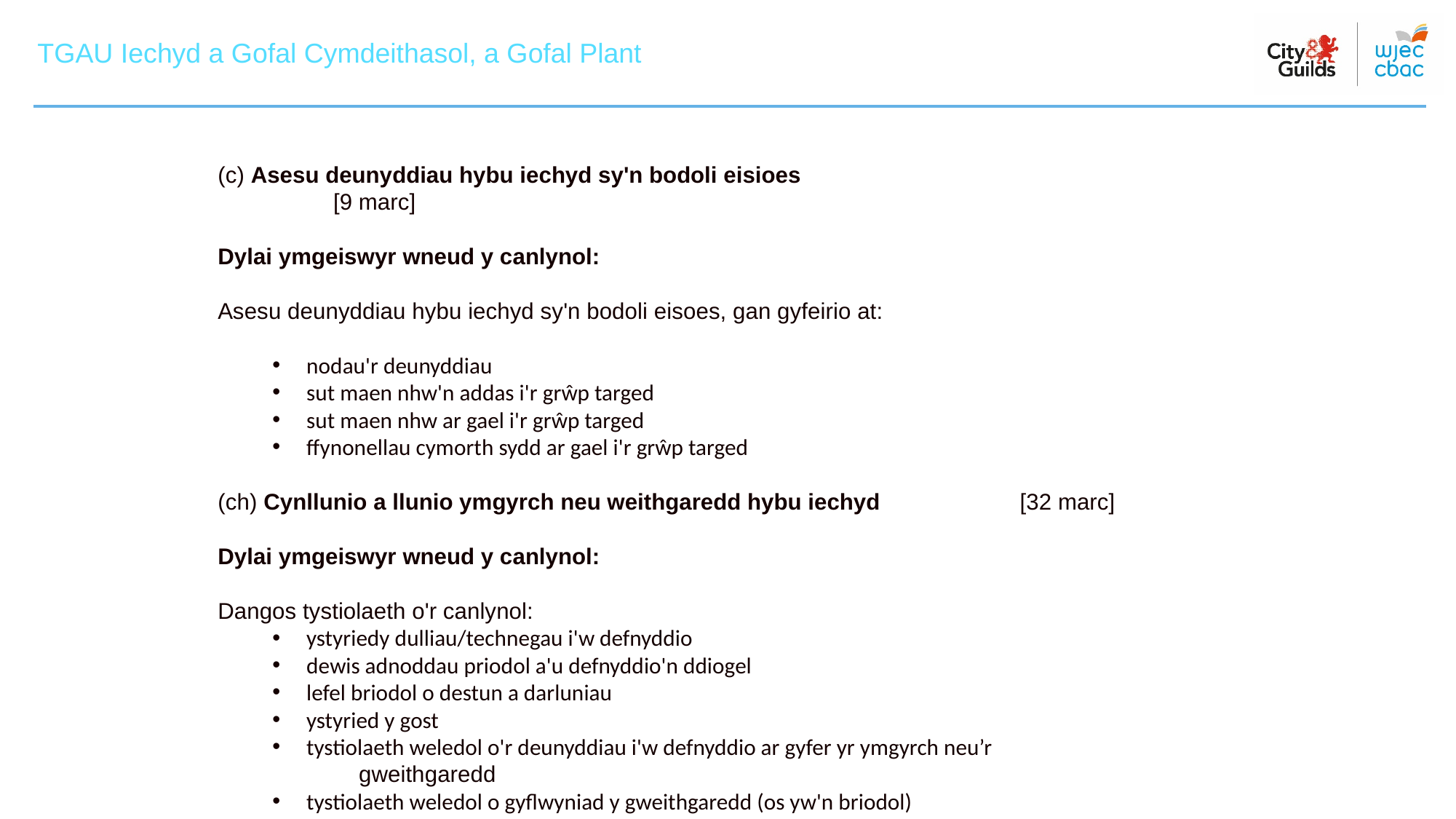

TGAU Iechyd a Gofal Cymdeithasol, a Gofal Plant

TGAU Iechyd a Gofal Cymdeithasol, a Gofal Plant
(c) Asesu deunyddiau hybu iechyd sy'n bodoli eisioes 					 [9 marc]

Dylai ymgeiswyr wneud y canlynol:

Asesu deunyddiau hybu iechyd sy'n bodoli eisoes, gan gyfeirio at:
nodau'r deunyddiau
sut maen nhw'n addas i'r grŵp targed
sut maen nhw ar gael i'r grŵp targed
ffynonellau cymorth sydd ar gael i'r grŵp targed

(ch) Cynllunio a llunio ymgyrch neu weithgaredd hybu iechyd	      [32 marc]

Dylai ymgeiswyr wneud y canlynol:

Dangos tystiolaeth o'r canlynol:
ystyriedy dulliau/technegau i'w defnyddio
dewis adnoddau priodol a'u defnyddio'n ddiogel
lefel briodol o destun a darluniau
ystyried y gost
tystiolaeth weledol o'r deunyddiau i'w defnyddio ar gyfer yr ymgyrch neu’r
 	     gweithgaredd
tystiolaeth weledol o gyflwyniad y gweithgaredd (os yw'n briodol)
casglu adborth